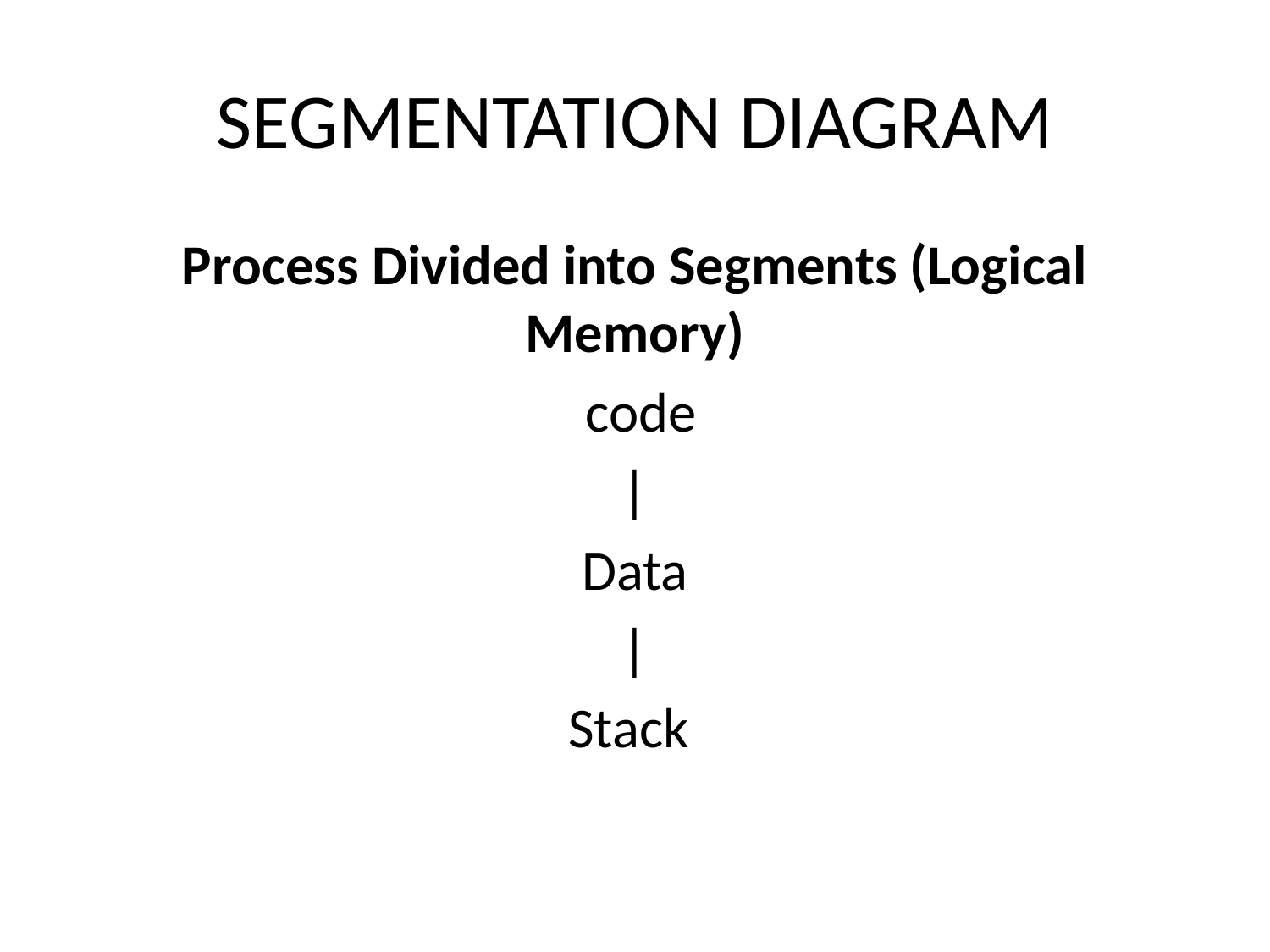

# SEGMENTATION DIAGRAM
Process Divided into Segments (Logical Memory)
 code
|
Data
|
Stack